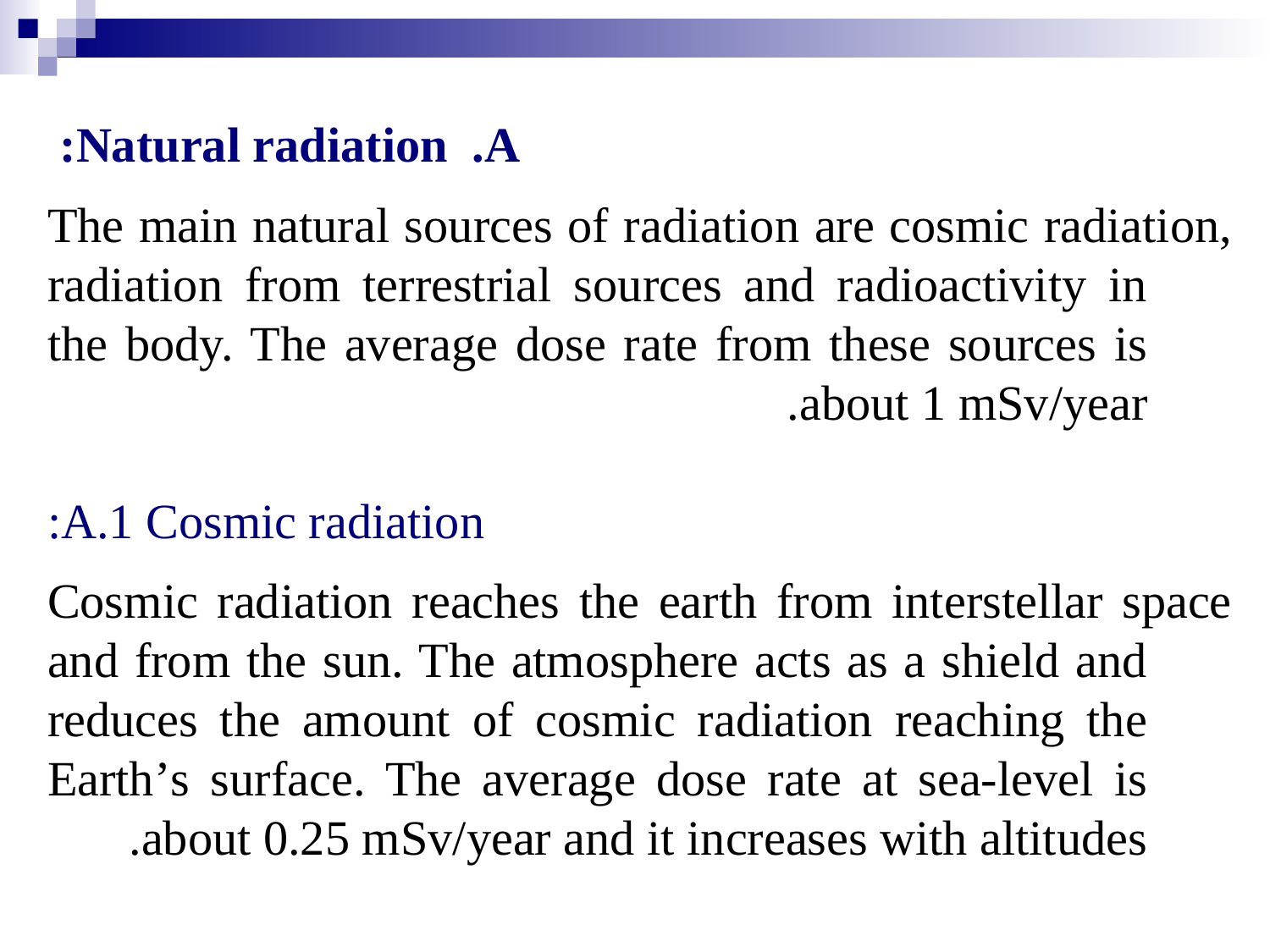

Natural radiation:

The main natural sources of radiation are cosmic radiation, radiation from terrestrial sources and radioactivity in the body. The average dose rate from these sources is about 1 mSv/year.

 A.1 Cosmic radiation:

Cosmic radiation reaches the earth from interstellar space and from the sun. The atmosphere acts as a shield and reduces the amount of cosmic radiation reaching the Earth’s surface. The average dose rate at sea-level is about 0.25 mSv/year and it increases with altitudes.